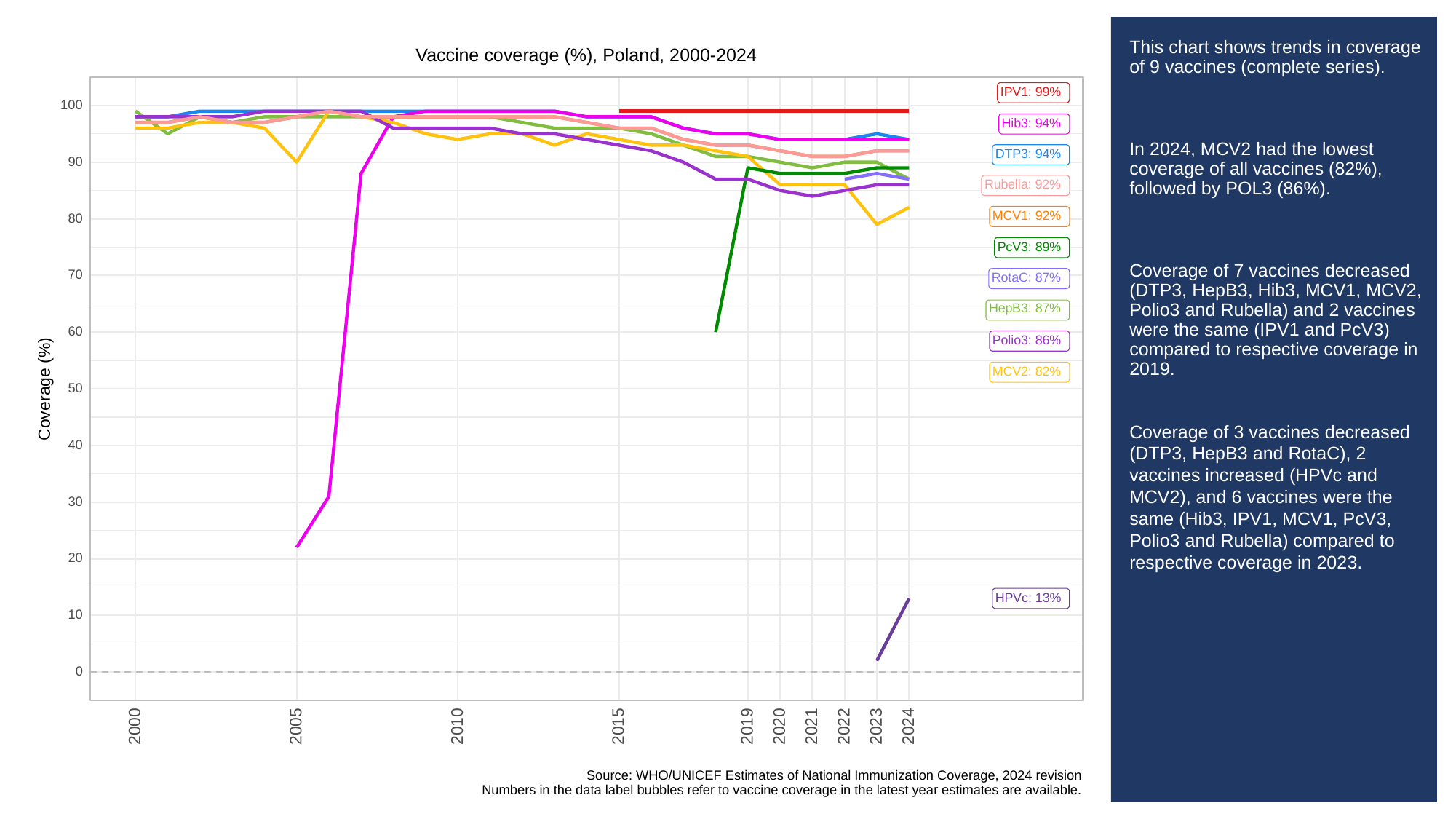

# This chart shows trends in coverage of 9 vaccines (complete series).

In 2024, MCV2 had the lowest coverage of all vaccines (82%), followed by POL3 (86%).

Coverage of 7 vaccines decreased (DTP3, HepB3, Hib3, MCV1, MCV2, Polio3 and Rubella) and 2 vaccines were the same (IPV1 and PcV3) compared to respective coverage in 2019.

Coverage of 3 vaccines decreased (DTP3, HepB3 and RotaC), 2 vaccines increased (HPVc and MCV2), and 6 vaccines were the same (Hib3, IPV1, MCV1, PcV3, Polio3 and Rubella) compared to respective coverage in 2023.

Vaccine coverage (%), Poland, 2000-2024

IPV1: 99%

100

Hib3: 94%

DTP3: 94%

90

Rubella: 92%

MCV1: 92%
80

PcV3: 89%

70
RotaC: 87%

HepB3: 87%

60

Polio3: 86%

MCV2: 82%
Coverage (%)
50

40

30

20

HPVc: 13%

10

0

2023
2000
2005
2010
2015
2019
2020
2021
2022
2024
Source: WHO/UNICEF Estimates of National Immunization Coverage, 2024 revision
Numbers in the data label bubbles refer to vaccine coverage in the latest year estimates are available.